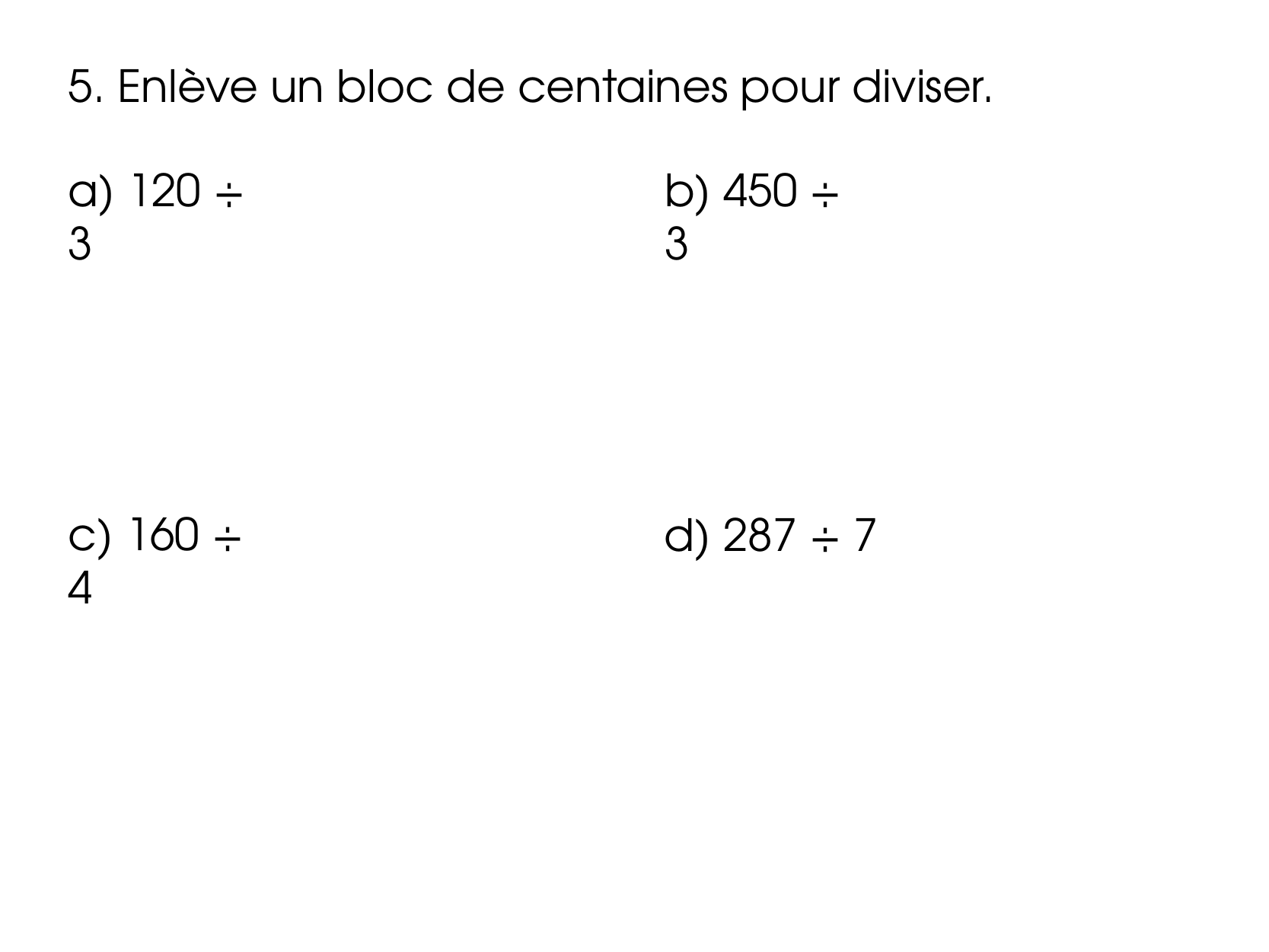

5. Enlève un bloc de centaines pour diviser.
a) 120 ÷ 3
b) 450 ÷ 3
c) 160 ÷ 4
d) 287 ÷ 7